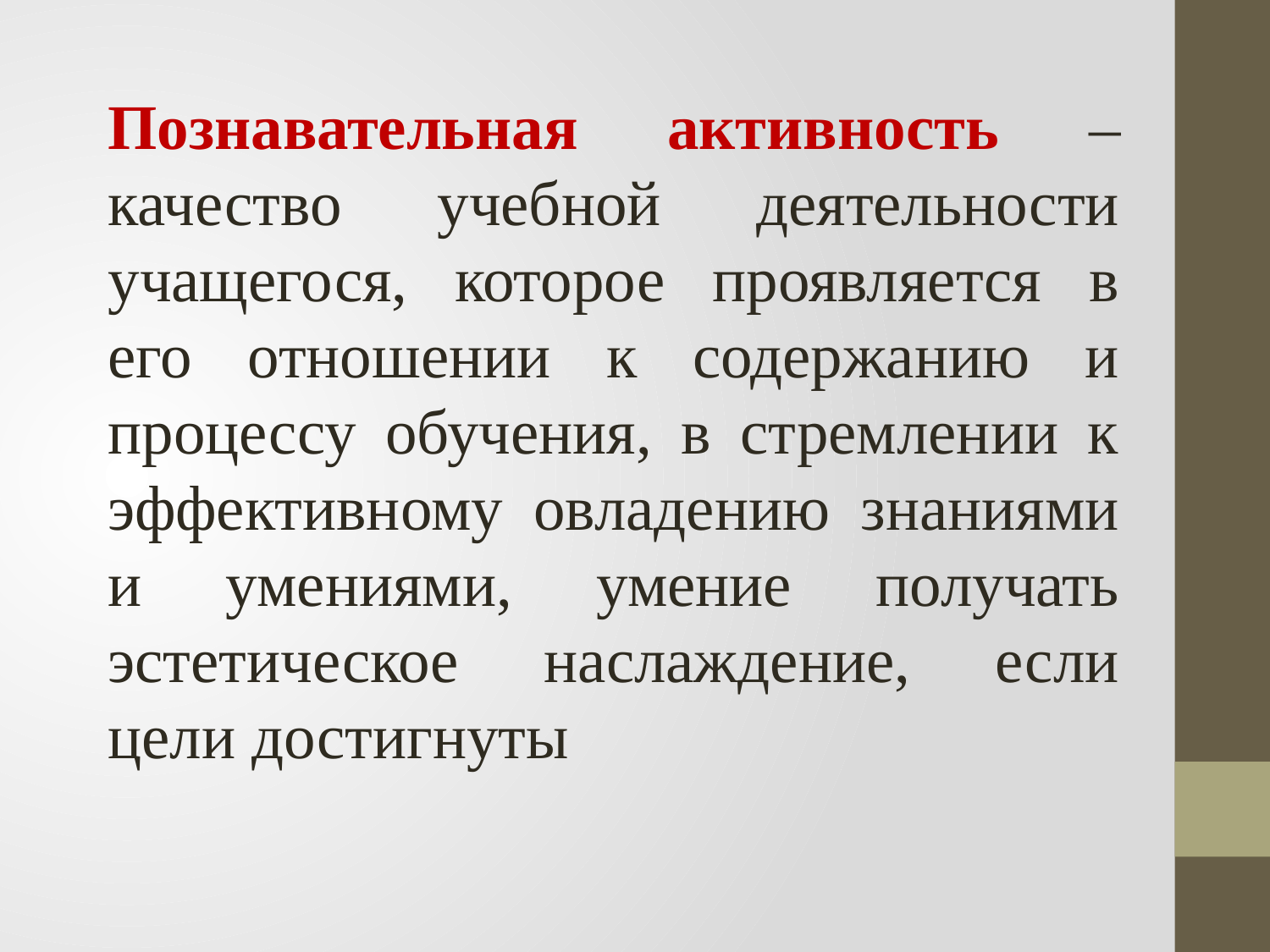

Познавательная активность – качество учебной деятельности учащегося, которое проявляется в его отношении к содержанию и процессу обучения, в стремлении к эффективному овладению знаниями и умениями, умение получать эстетическое наслаждение, если цели достигнуты